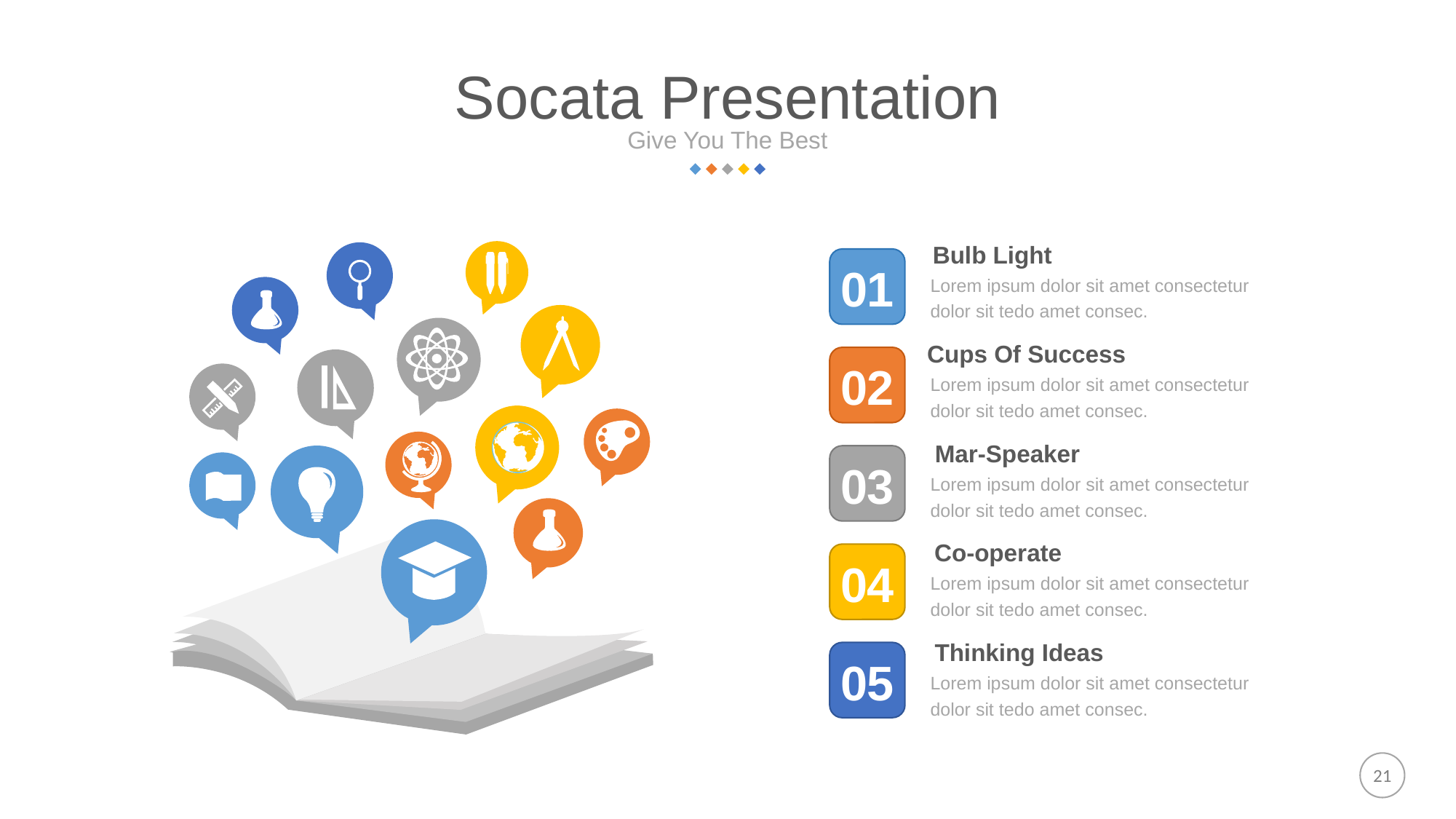

Socata Presentation
Give You The Best

Bulb Light
Lorem ipsum dolor sit amet consectetur dolor sit tedo amet consec.

01
Cups Of Success
Lorem ipsum dolor sit amet consectetur dolor sit tedo amet consec.

02
Mar-Speaker
Lorem ipsum dolor sit amet consectetur dolor sit tedo amet consec.

03
Co-operate
Lorem ipsum dolor sit amet consectetur dolor sit tedo amet consec.

04
Thinking Ideas
Lorem ipsum dolor sit amet consectetur dolor sit tedo amet consec.

05